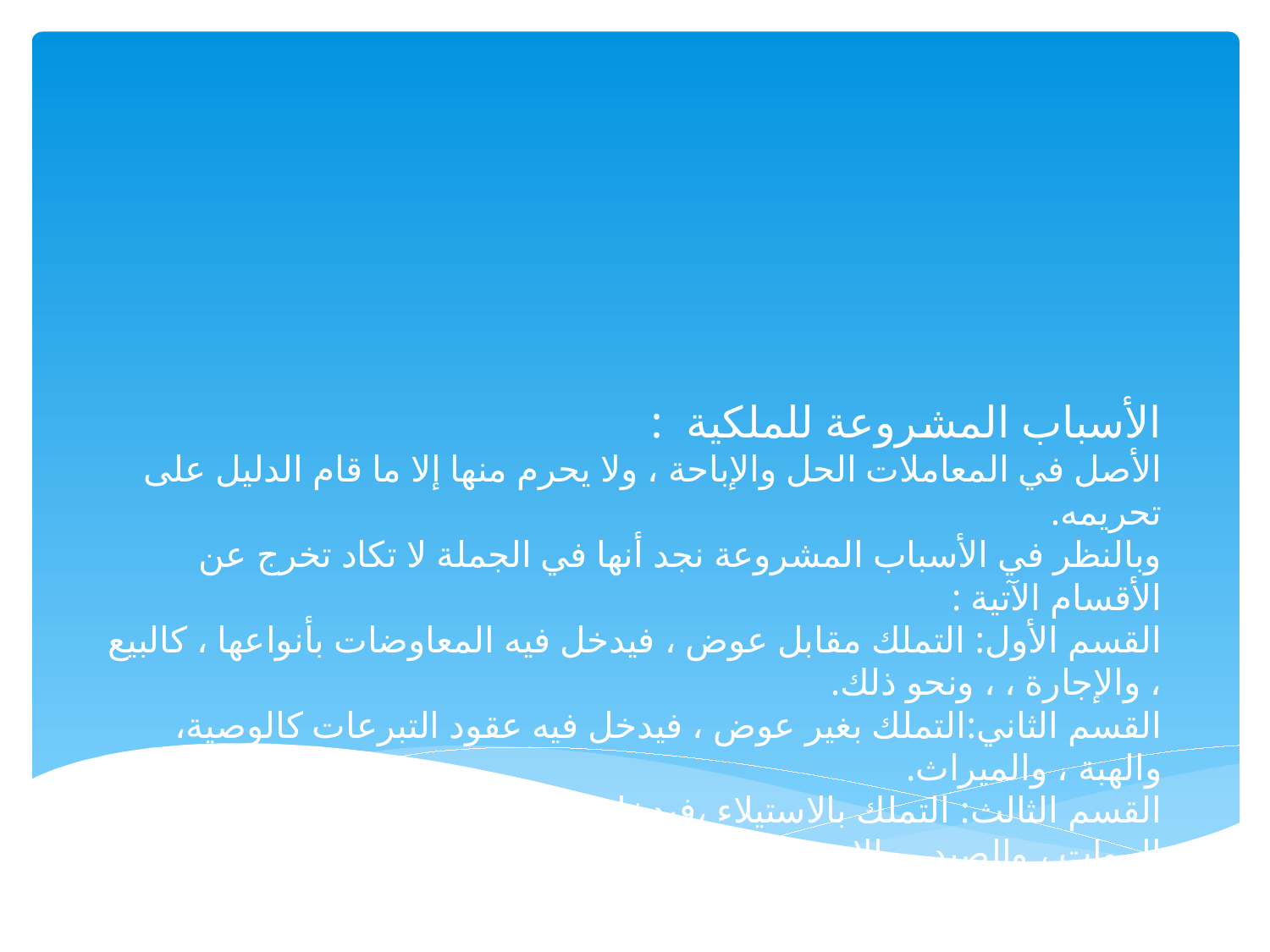

# الأسباب المشروعة للملكية  : الأصل في المعاملات الحل والإباحة ، ولا يحرم منها إلا ما قام الدليل على تحريمه. وبالنظر في الأسباب المشروعة نجد أنها في الجملة لا تكاد تخرج عن الأقسام الآتية : القسم الأول: 	التملك مقابل عوض ، فيدخل فيه المعاوضات بأنواعها ، كالبيع ، والإجارة ، ، ونحو ذلك. القسم الثاني:	التملك بغير عوض ، فيدخل فيه عقود التبرعات كالوصية، والهبة ، والميراث. القسم الثالث: 	التملك بالاستيلاء ،فيدخل فيه  إحراز المباح ، وإحياء الموات ، والصيد ، والاحتطاب .